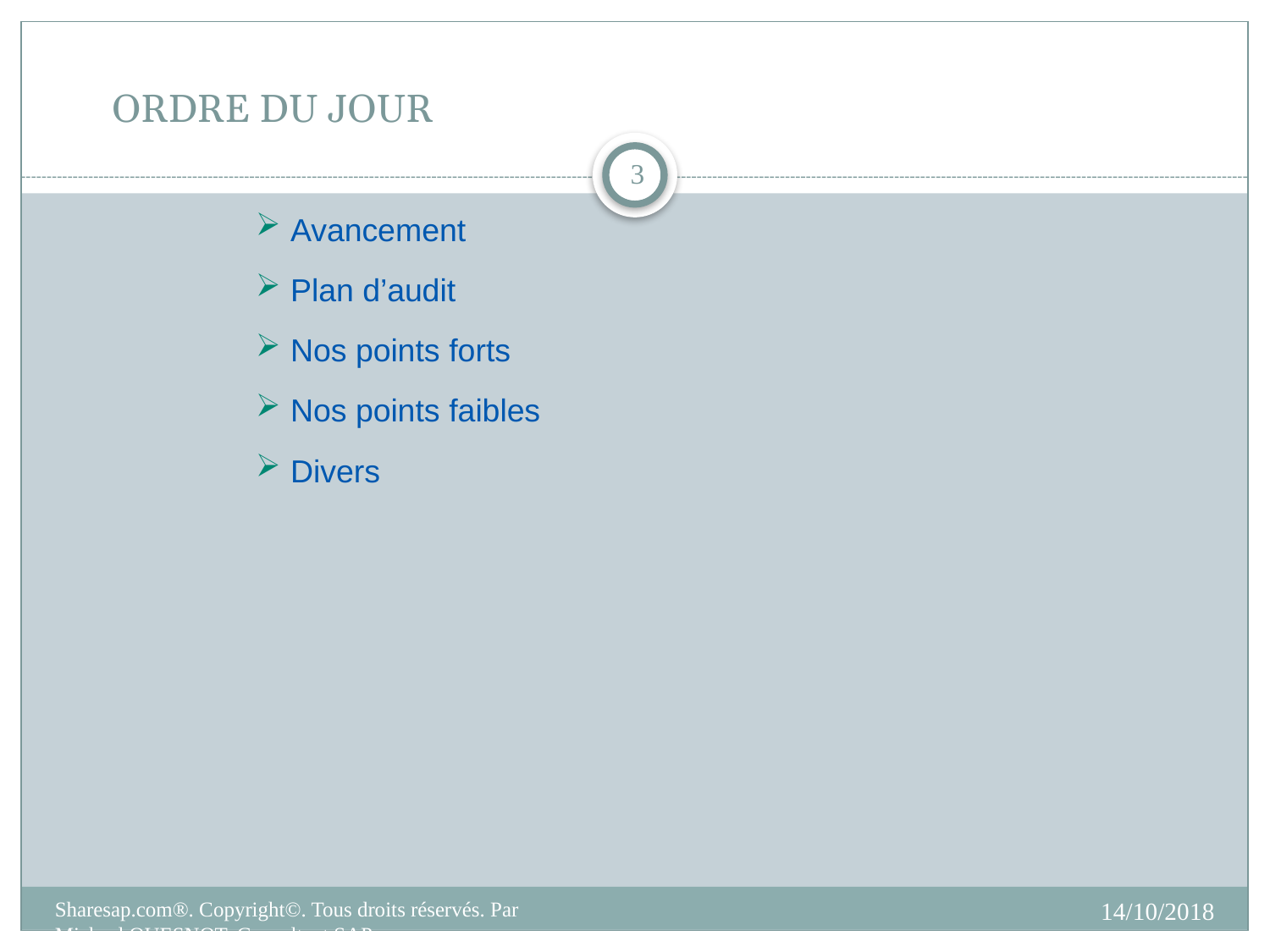

# ORDRE DU JOUR
3

Avancement
Plan d’audit
Nos points forts
Nos points faibles
Divers
14/10/2018
Sharesap.com®. Copyright©. Tous droits réservés. Par Mickael QUESNOT, Consultant SAP